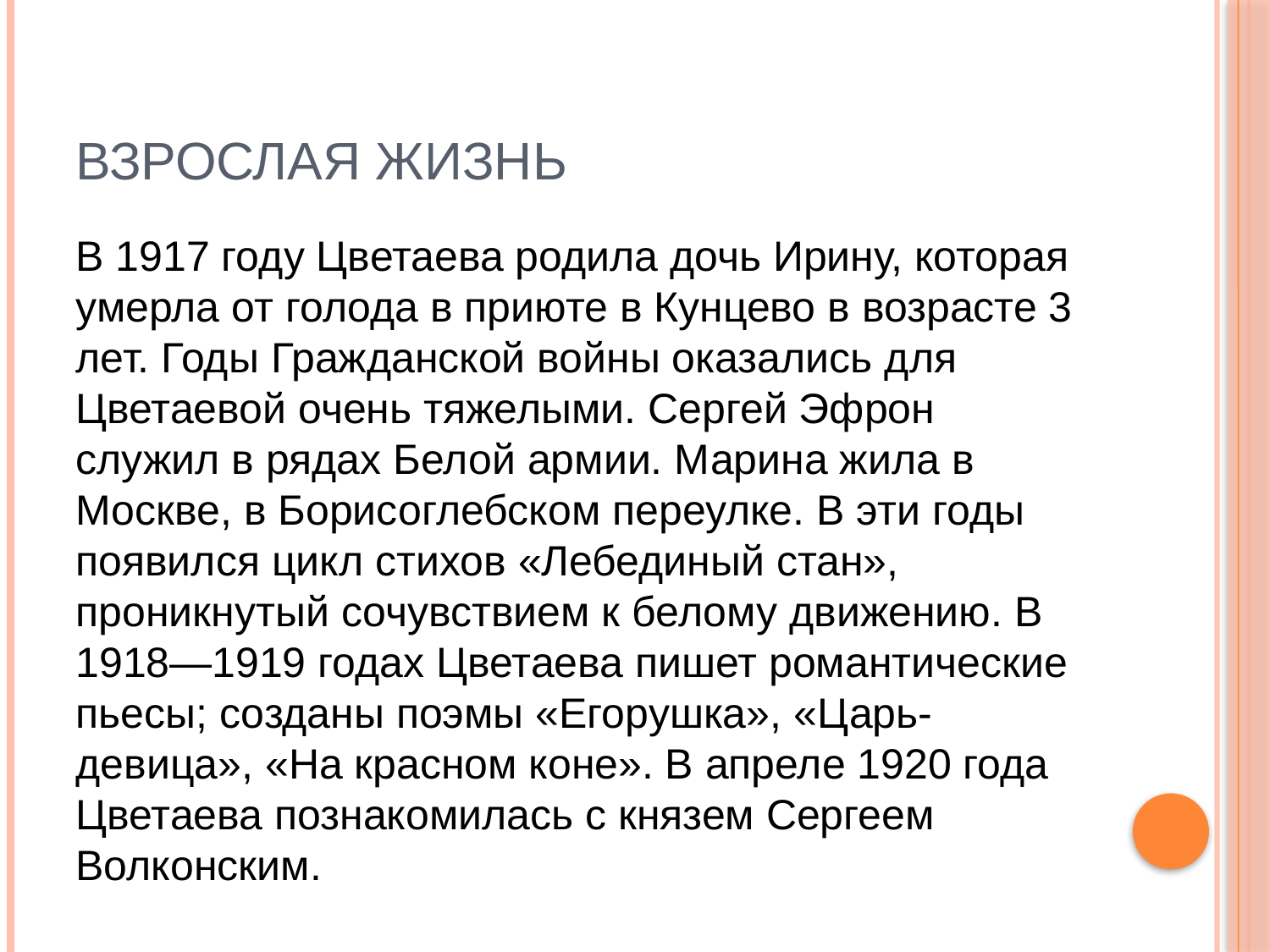

# Взрослая жизнь
В 1917 году Цветаева родила дочь Ирину, которая умерла от голода в приюте в Кунцево в возрасте 3 лет. Годы Гражданской войны оказались для Цветаевой очень тяжелыми. Сергей Эфрон служил в рядах Белой армии. Марина жила в Москве, в Борисоглебском переулке. В эти годы появился цикл стихов «Лебединый стан», проникнутый сочувствием к белому движению. В 1918—1919 годах Цветаева пишет романтические пьесы; созданы поэмы «Егорушка», «Царь-девица», «На красном коне». В апреле 1920 года Цветаева познакомилась с князем Сергеем Волконским.